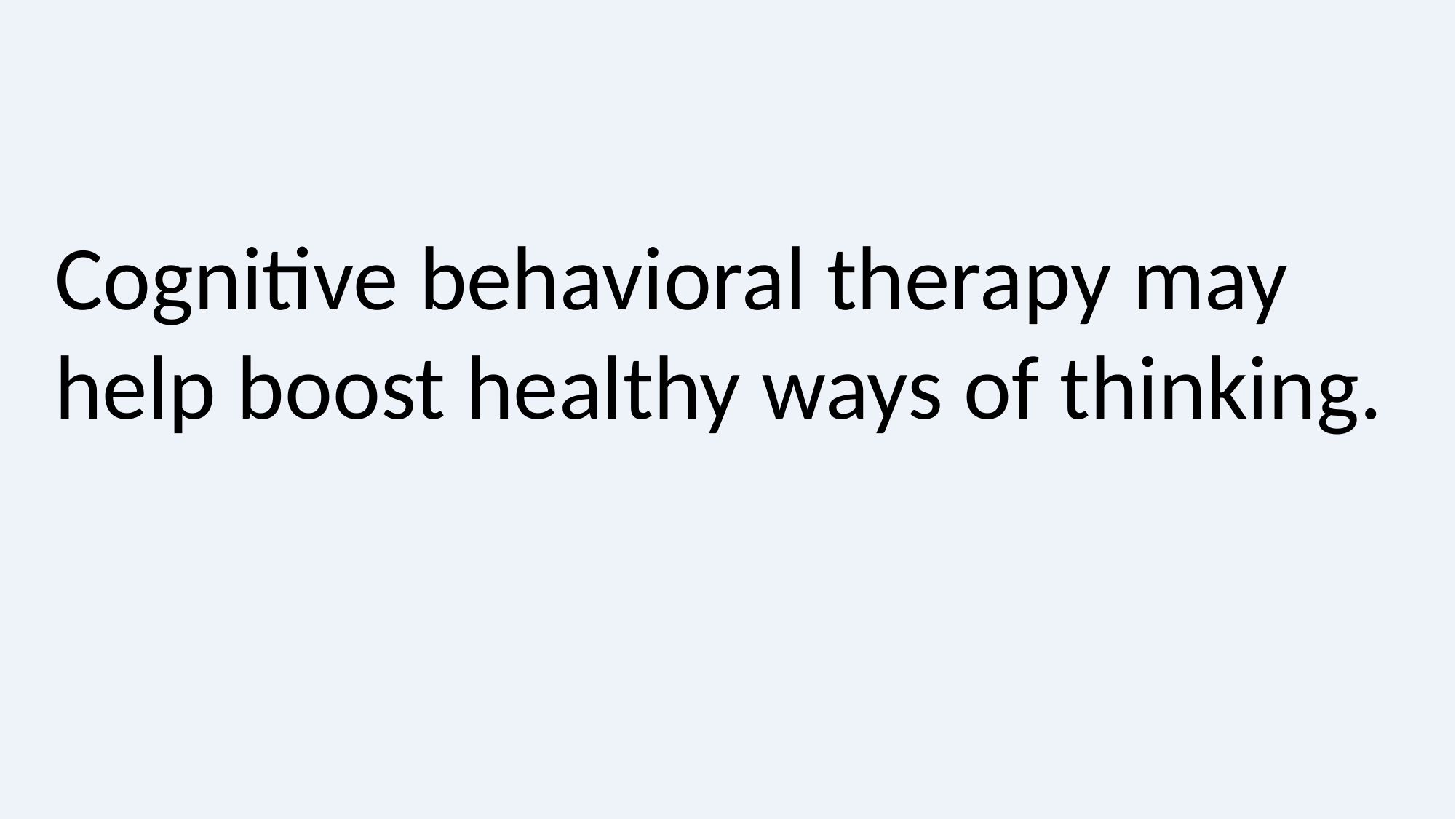

Cognitive behavioral therapy may help boost healthy ways of thinking.